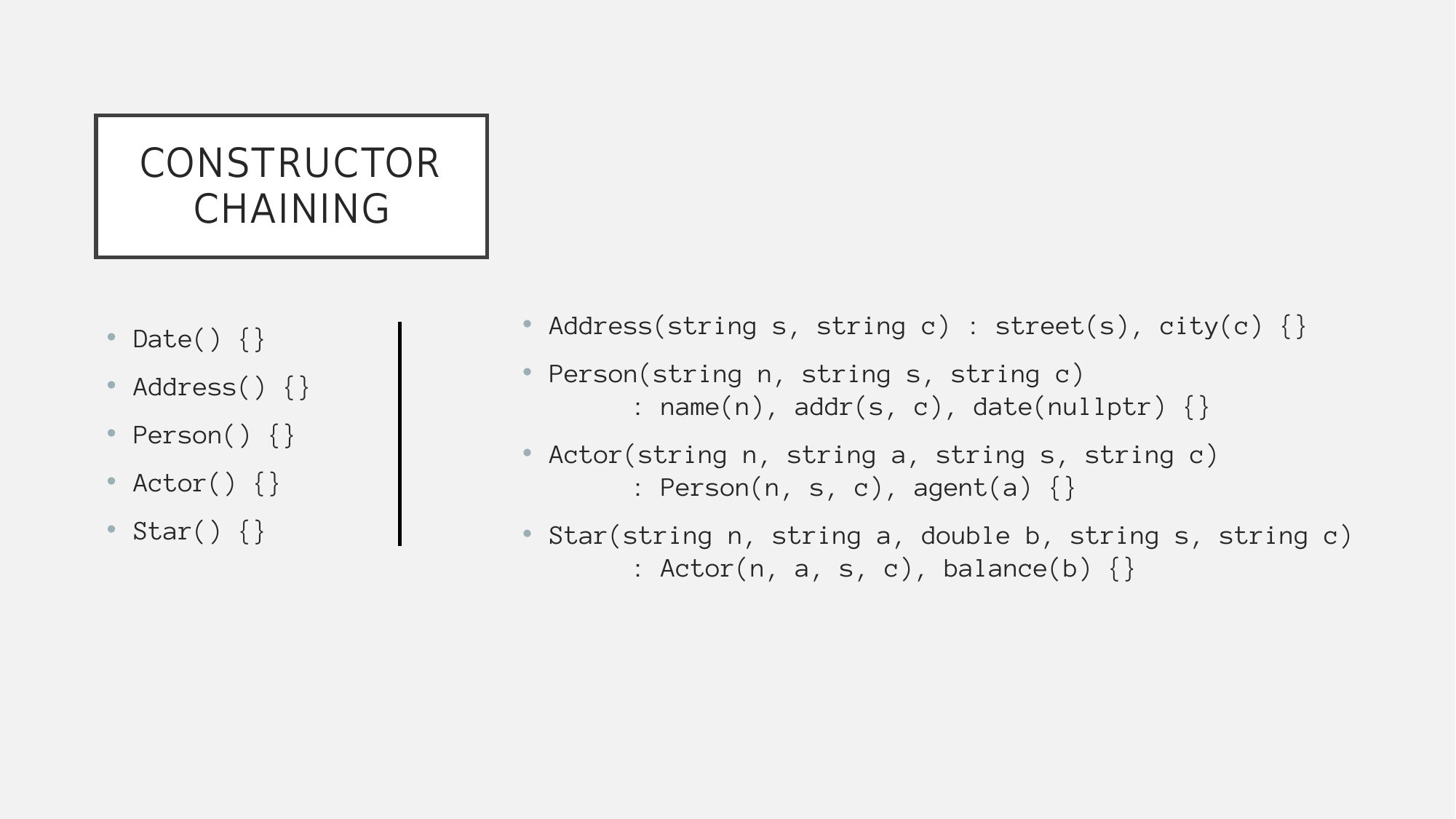

# Constructor Chaining
Address(string s, string c) : street(s), city(c) {}
Person(string n, string s, string c)
	: name(n), addr(s, c), date(nullptr) {}
Actor(string n, string a, string s, string c)
	: Person(n, s, c), agent(a) {}
Star(string n, string a, double b, string s, string c)
	: Actor(n, a, s, c), balance(b) {}
Date() {}
Address() {}
Person() {}
Actor() {}
Star() {}